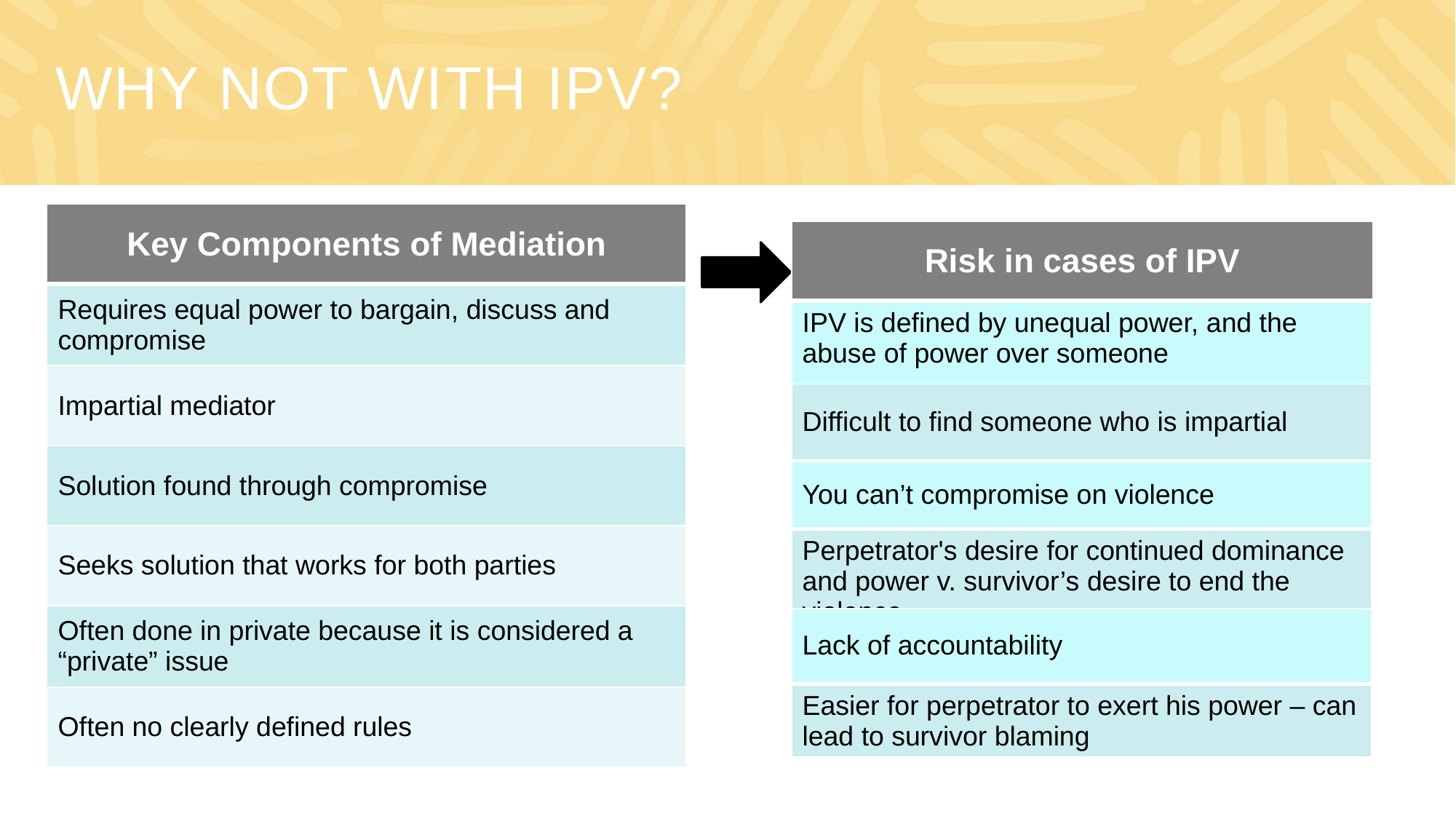

# Why not with IPV?
| Key Components of Mediation |
| --- |
| Requires equal power to bargain, discuss and compromise |
| Impartial mediator |
| Solution found through compromise |
| Seeks solution that works for both parties |
| Often done in private because it is considered a “private” issue |
| Often no clearly defined rules |
| Risk in cases of IPV |
| --- |

| IPV is defined by unequal power, and the abuse of power over someone |
| --- |
| Difficult to find someone who is impartial |
| --- |
| You can’t compromise on violence |
| --- |
| Perpetrator's desire for continued dominance and power v. survivor’s desire to end the violence |
| --- |
| Lack of accountability |
| --- |
| Easier for perpetrator to exert his power – can lead to survivor blaming |
| --- |